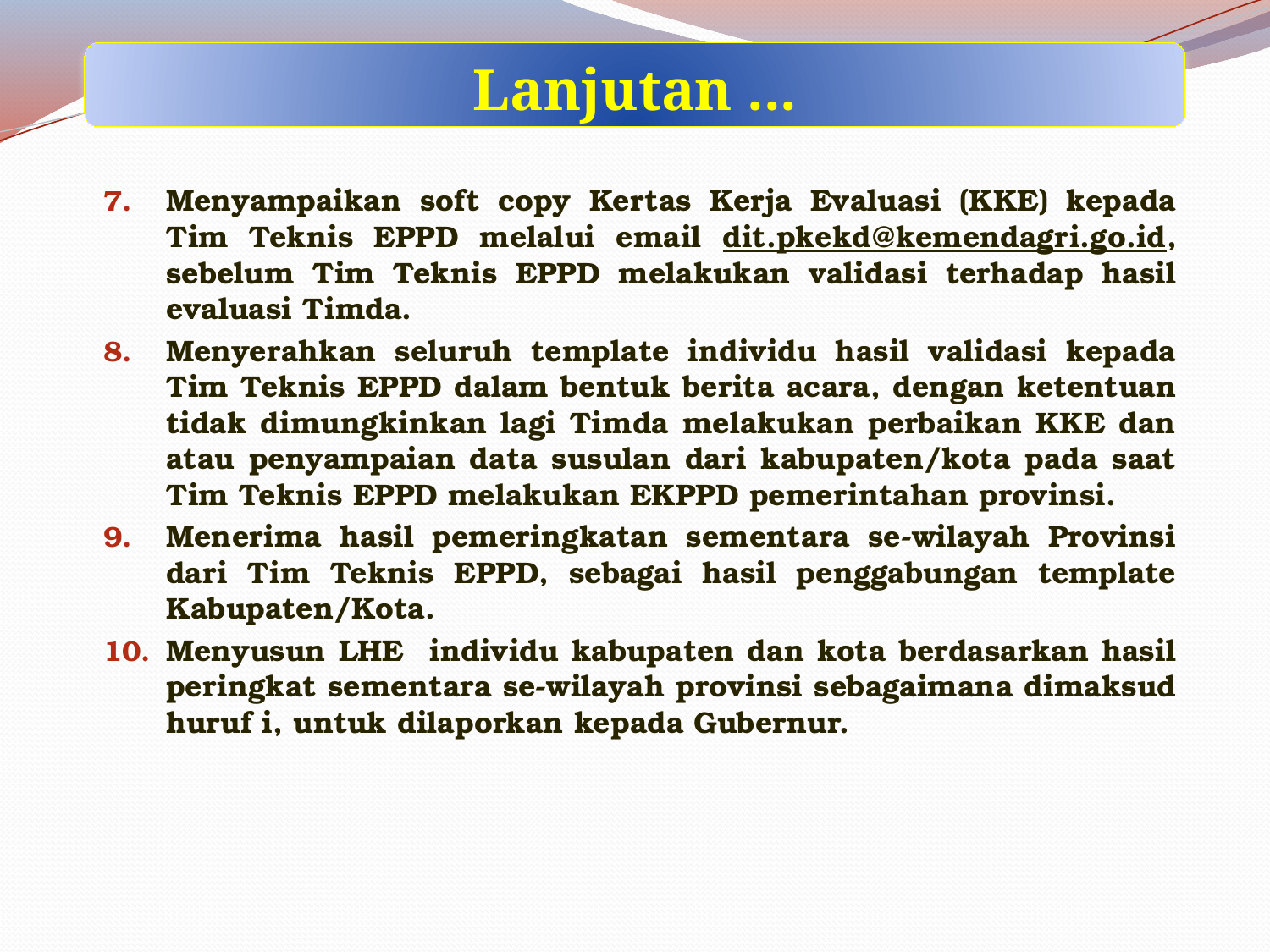

Lanjutan ...

Menyampaikan soft copy Kertas Kerja Evaluasi (KKE) kepada Tim Teknis EPPD melalui email dit.pkekd@kemendagri.go.id, sebelum Tim Teknis EPPD melakukan validasi terhadap hasil evaluasi Timda.
Menyerahkan seluruh template individu hasil validasi kepada Tim Teknis EPPD dalam bentuk berita acara, dengan ketentuan tidak dimungkinkan lagi Timda melakukan perbaikan KKE dan atau penyampaian data susulan dari kabupaten/kota pada saat Tim Teknis EPPD melakukan EKPPD pemerintahan provinsi.
Menerima hasil pemeringkatan sementara se-wilayah Provinsi dari Tim Teknis EPPD, sebagai hasil penggabungan template Kabupaten/Kota.
Menyusun LHE  individu kabupaten dan kota berdasarkan hasil peringkat sementara se-wilayah provinsi sebagaimana dimaksud huruf i, untuk dilaporkan kepada Gubernur.